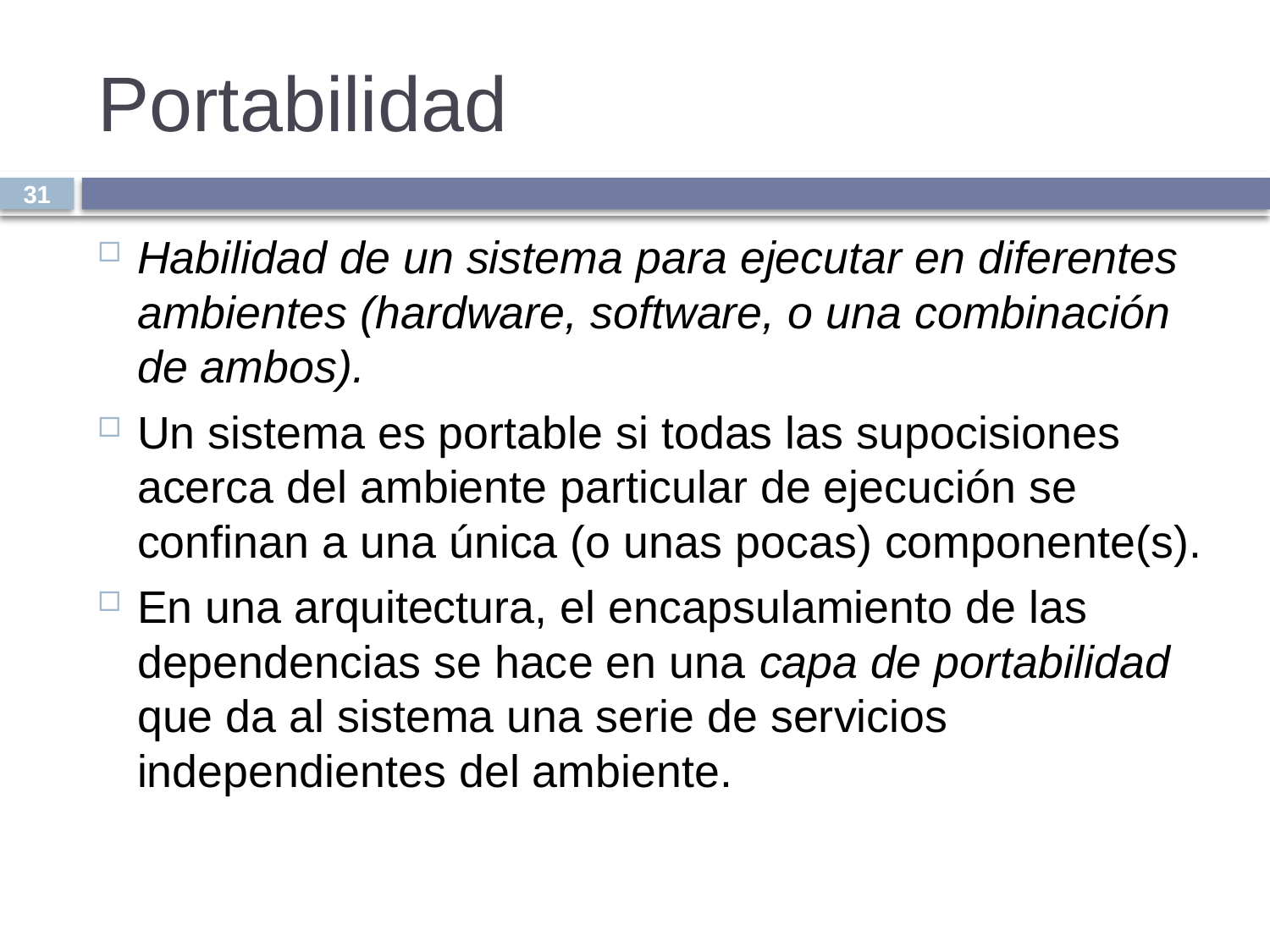

# Portabilidad
31
Habilidad de un sistema para ejecutar en diferentes ambientes (hardware, software, o una combinación de ambos).
Un sistema es portable si todas las supocisiones acerca del ambiente particular de ejecución se confinan a una única (o unas pocas) componente(s).
En una arquitectura, el encapsulamiento de las dependencias se hace en una capa de portabilidad que da al sistema una serie de servicios independientes del ambiente.